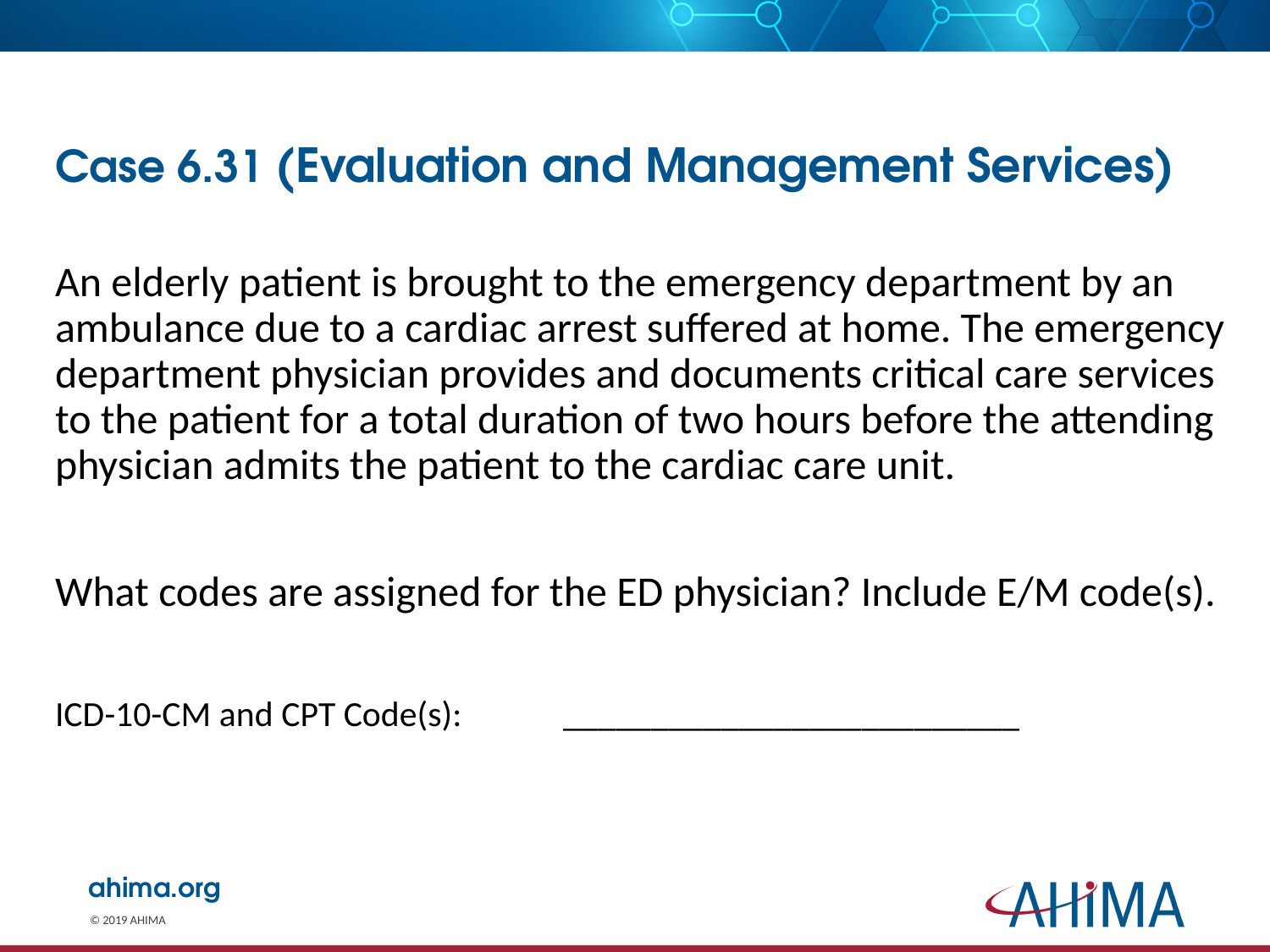

# Case 6.31 (Evaluation and Management Services)
An elderly patient is brought to the emergency department by an ambulance due to a cardiac arrest suffered at home. The emergency department physician provides and documents critical care services to the patient for a total duration of two hours before the attending physician admits the patient to the cardiac care unit.

What codes are assigned for the ED physician? Include E/M code(s).

ICD-10-CM and CPT Code(s): 	__________________________